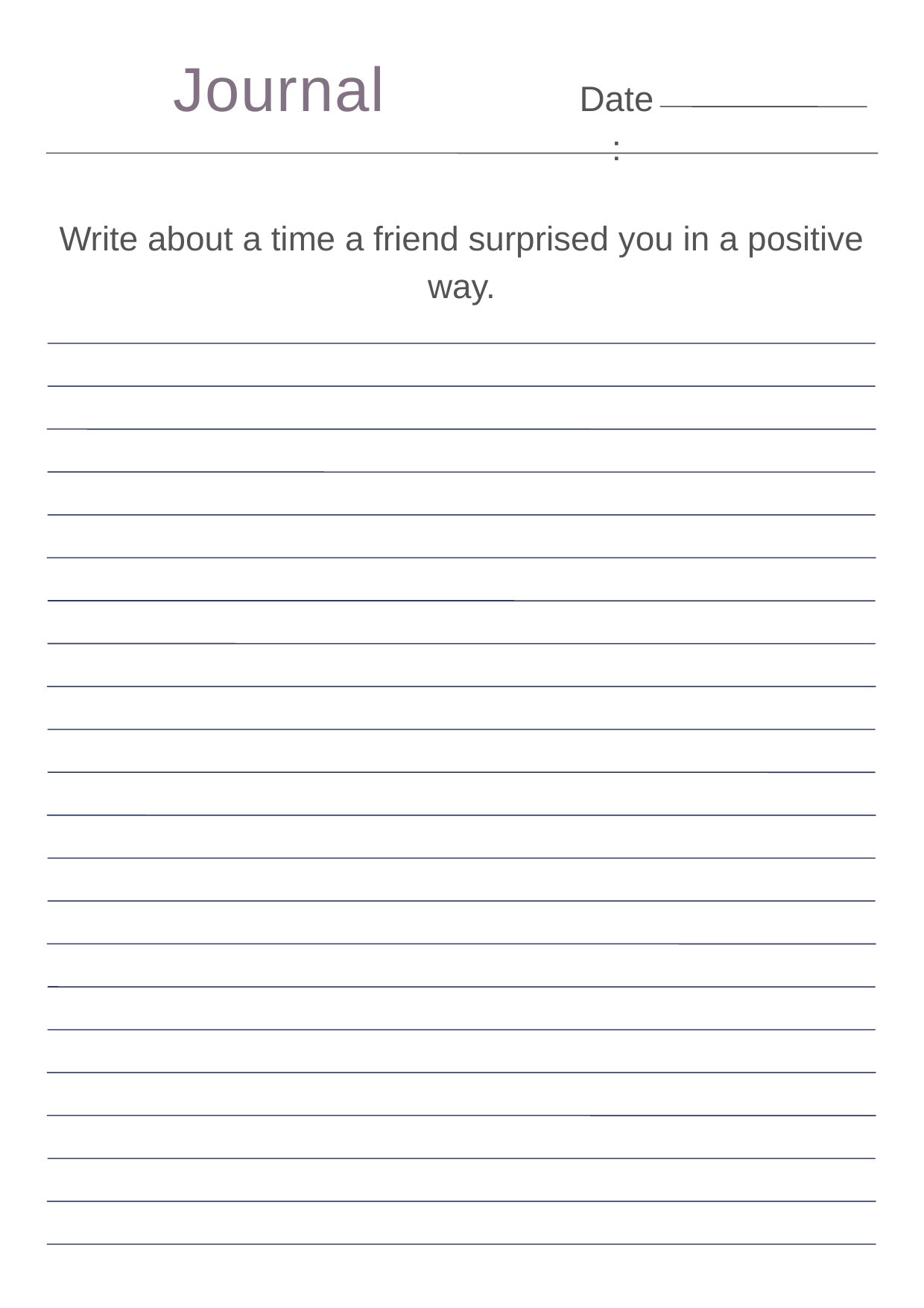

Journal
Date:

Write about a time a friend surprised you in a positive way.